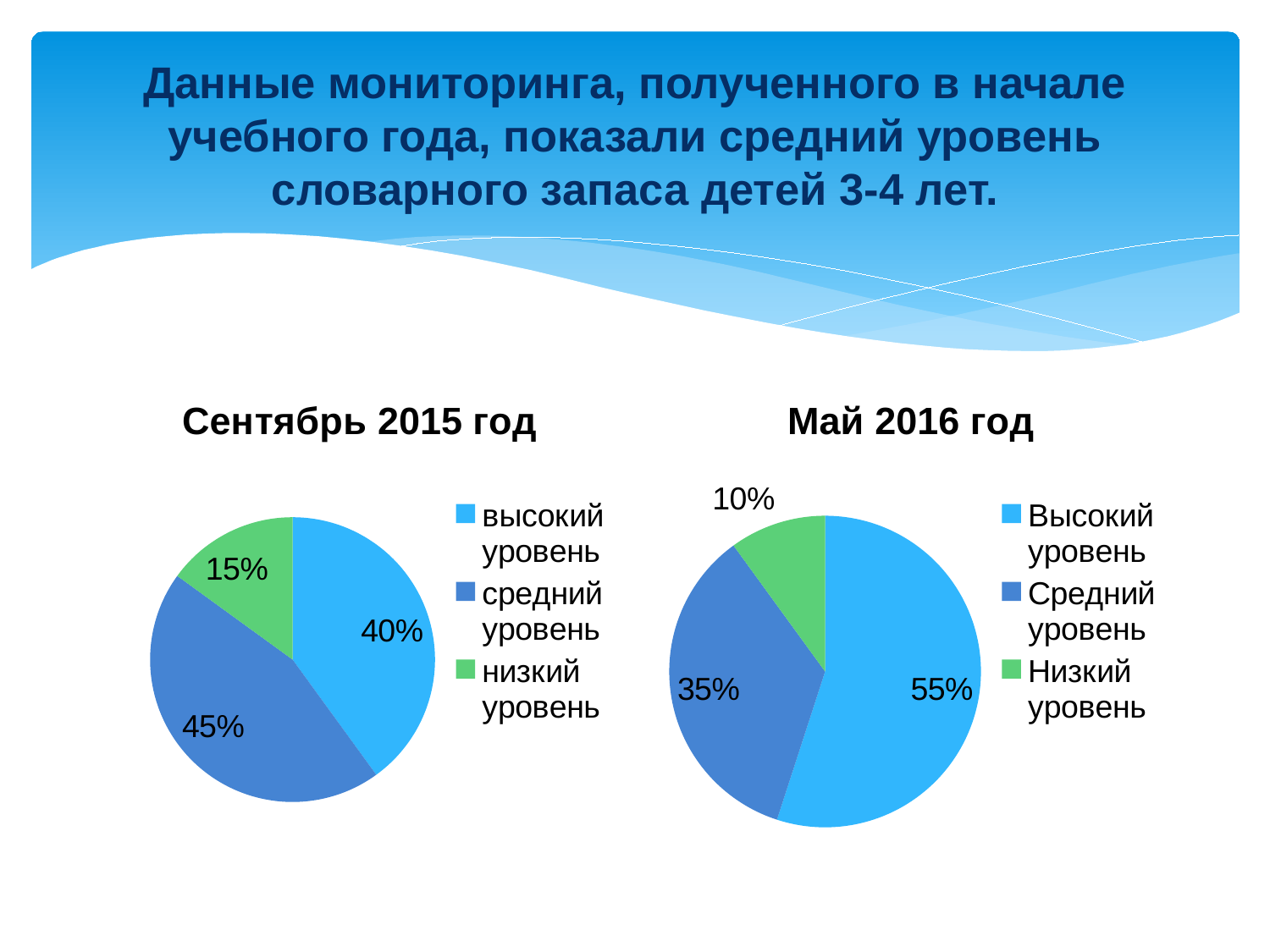

# Данные мониторинга, полученного в начале учебного года, показали средний уровень словарного запаса детей 3-4 лет.

### Chart: Сентябрь 2015 год

| Category | Уровень словарного запаса |
|---|---|
| высокий уровень | 40.0 |
| средний уровень | 45.0 |
| низкий уровень | 15.0 |

### Chart:

| Category | Май 2016 год |
|---|---|
| Высокий уровень | 55.0 |
| Средний уровень | 35.0 |
| Низкий уровень | 10.0 |